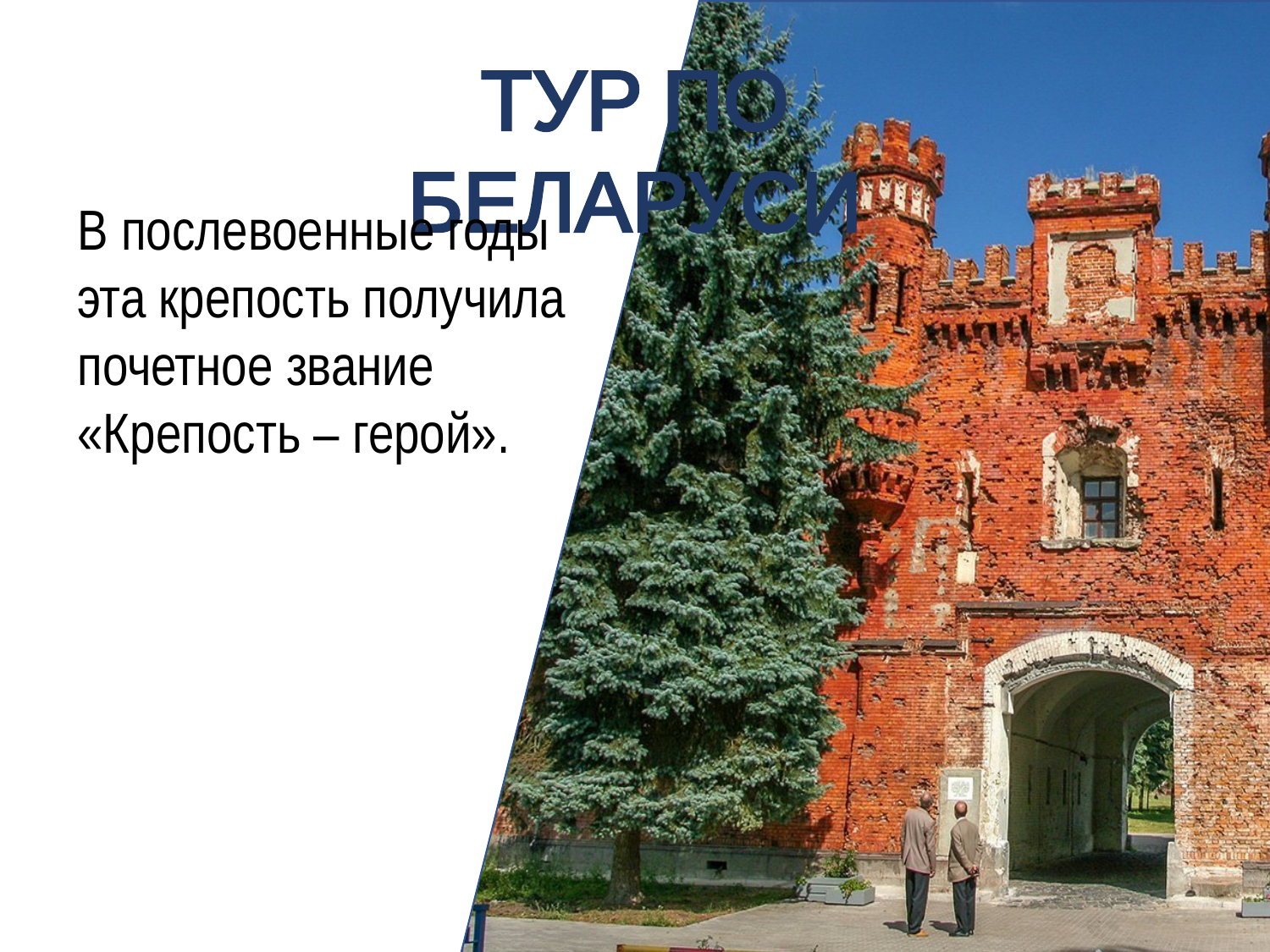

ТУР ПО БЕЛАРУСИ
В послевоенные годы эта крепость получила почетное звание «Крепость – герой».